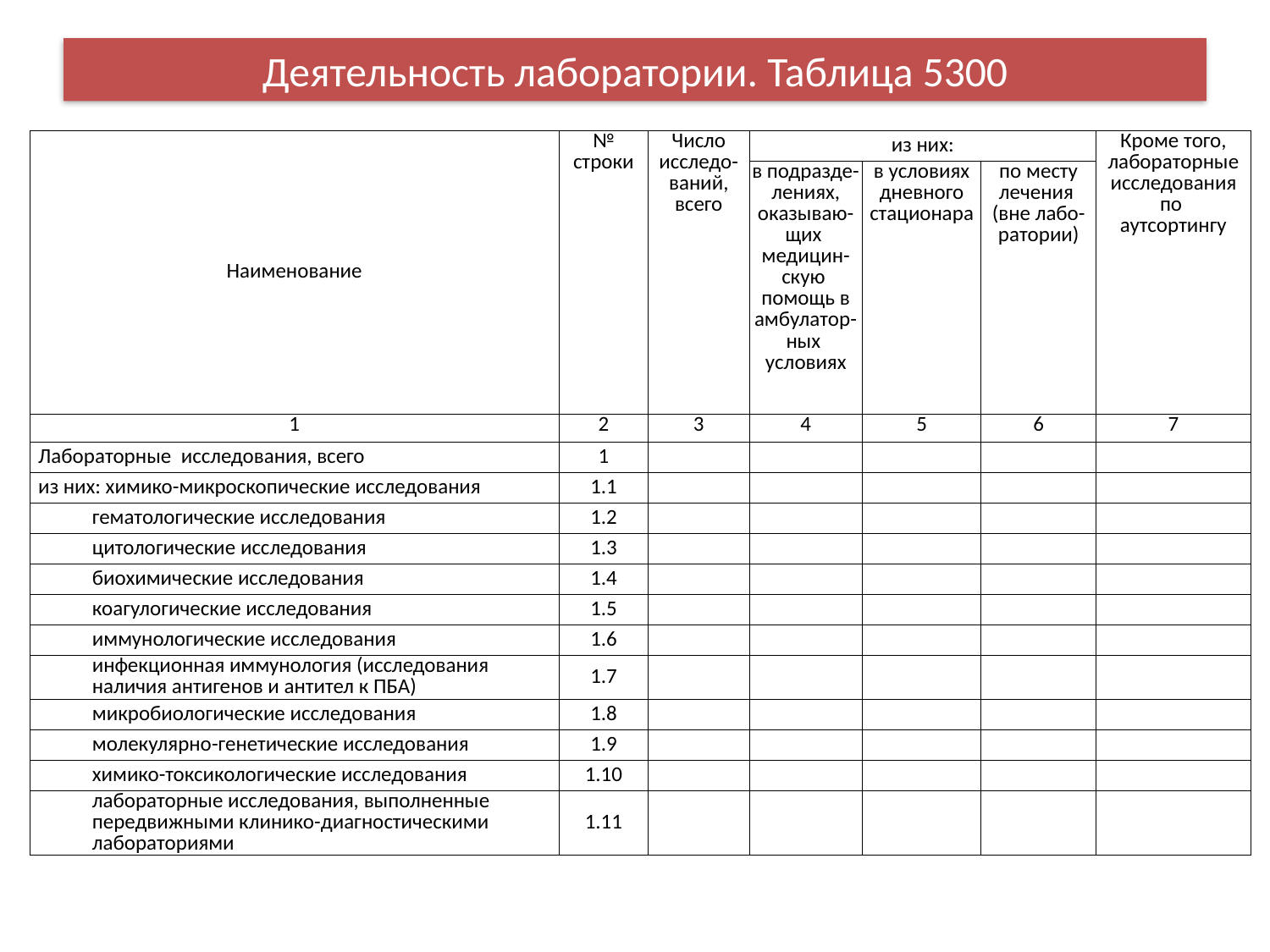

# Деятельность лаборатории. Таблица 5300
| Наименование |  | № строки | Число исследо-ваний, всего | из них: |  |  | Кроме того, лабораторные исследования по аутсортингу |
| --- | --- | --- | --- | --- | --- | --- | --- |
|  |  |  |  | в подразде-лениях, оказываю-щих медицин-скую помощь в амбулатор-ных условиях | в условиях дневного стационара | по месту лечения (вне лабо-ратории) |  |
| 1 |  | 2 | 3 | 4 | 5 | 6 | 7 |
|  | Лабораторные исследования, всего | 1 |  |  |  |  |  |
|  | из них: химико-микроскопические исследования | 1.1 |  |  |  |  |  |
|  | гематологические исследования | 1.2 |  |  |  |  |  |
|  | цитологические исследования | 1.3 |  |  |  |  |  |
|  | биохимические исследования | 1.4 |  |  |  |  |  |
|  | коагулогические исследования | 1.5 |  |  |  |  |  |
|  | иммунологические исследования | 1.6 |  |  |  |  |  |
|  | инфекционная иммунология (исследования наличия антигенов и антител к ПБА) | 1.7 |  |  |  |  |  |
|  | микробиологические исследования | 1.8 |  |  |  |  |  |
|  | молекулярно-генетические исследования | 1.9 |  |  |  |  |  |
|  | химико-токсикологические исследования | 1.10 |  |  |  |  |  |
|  | лабораторные исследования, выполненные передвижными клинико-диагностическими лабораториями | 1.11 |  |  |  |  |  |